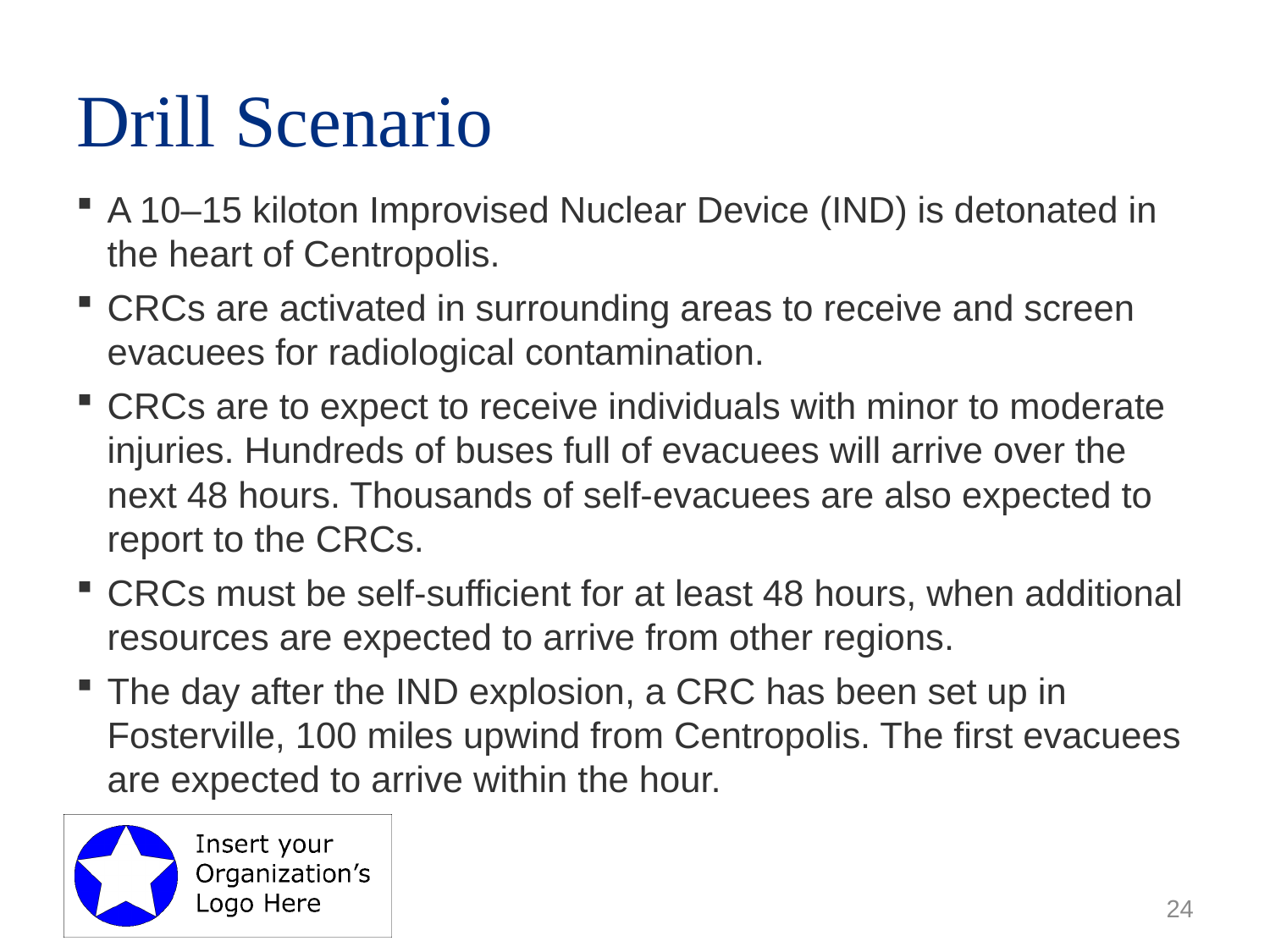

# Drill Scenario
A 10–15 kiloton Improvised Nuclear Device (IND) is detonated in the heart of Centropolis.
CRCs are activated in surrounding areas to receive and screen evacuees for radiological contamination.
CRCs are to expect to receive individuals with minor to moderate injuries. Hundreds of buses full of evacuees will arrive over the next 48 hours. Thousands of self-evacuees are also expected to report to the CRCs.
CRCs must be self-sufficient for at least 48 hours, when additional resources are expected to arrive from other regions.
The day after the IND explosion, a CRC has been set up in Fosterville, 100 miles upwind from Centropolis. The first evacuees are expected to arrive within the hour.
24